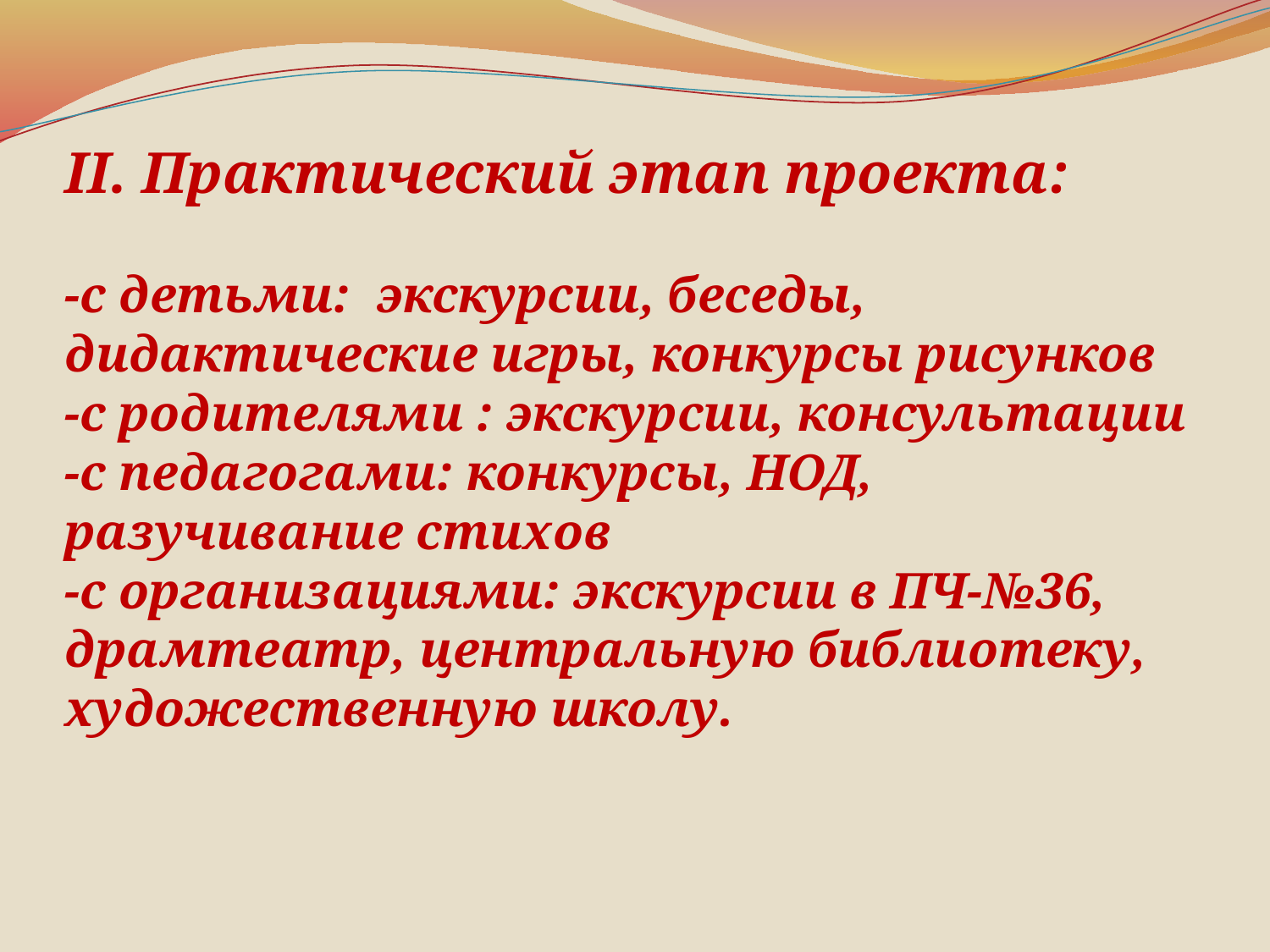

# II. Практический этап проекта: -с детьми:  экскурсии, беседы, дидактические игры, конкурсы рисунков -с родителями : экскурсии, консультации -с педагогами: конкурсы, НОД, разучивание стихов -с организациями: экскурсии в ПЧ-№36, драмтеатр, центральную библиотеку, художественную школу.